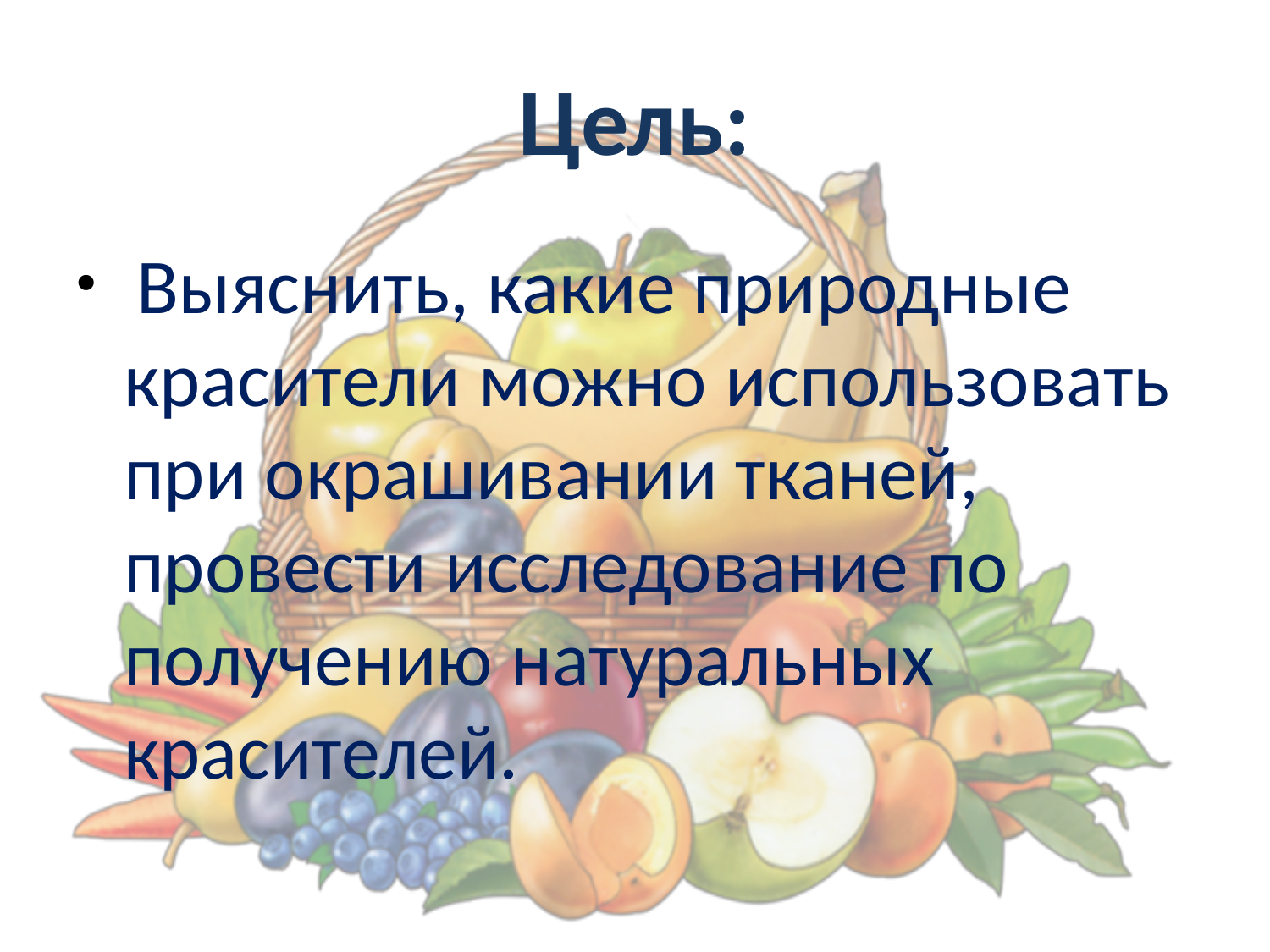

# Цель:

 Выяснить, какие природные красители можно использовать при окрашивании тканей,  провести исследование по получению натуральных красителей.